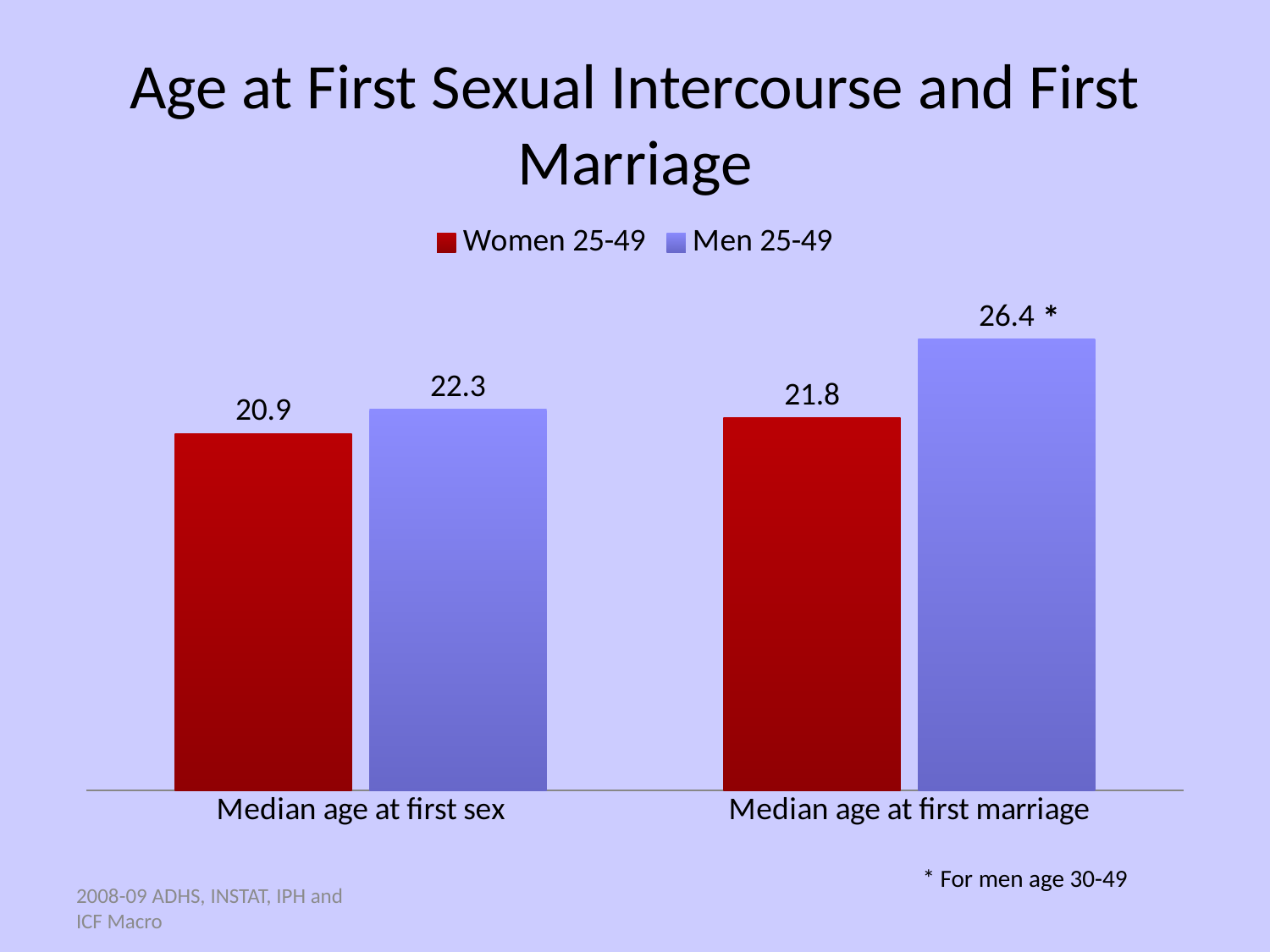

# Age at First Sexual Intercourse and First Marriage

### Chart

| Category | Women 25-49 | Men 25-49 |
|---|---|---|
| Median age at first sex | 20.9 | 22.3 |
| Median age at first marriage | 21.8 | 26.4 |
*

* For men age 30-49
2008-09 ADHS, INSTAT, IPH and ICF Macro